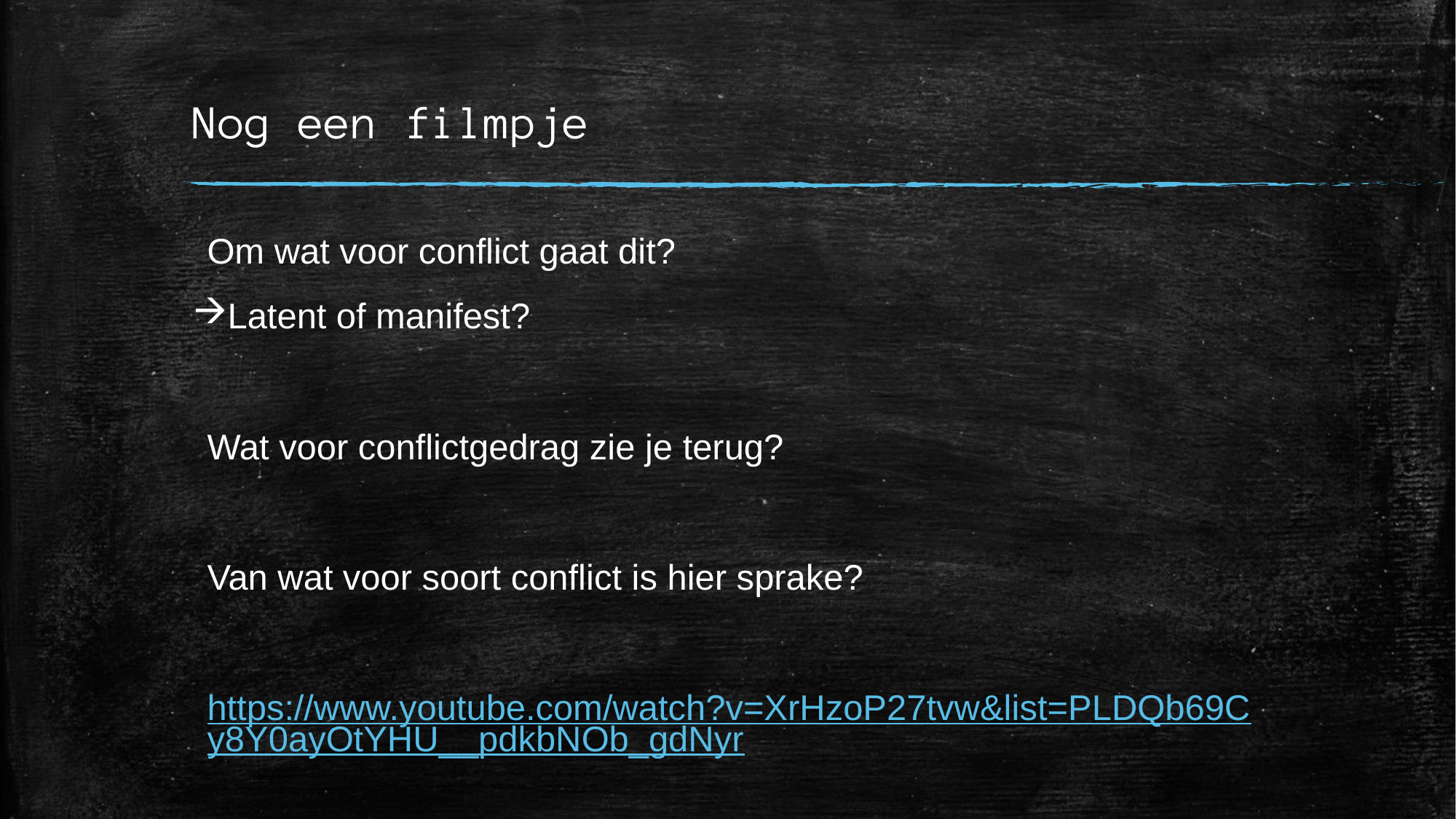

# Nog een filmpje
Om wat voor conflict gaat dit?
Latent of manifest?

Wat voor conflictgedrag zie je terug?

Van wat voor soort conflict is hier sprake?

https://www.youtube.com/watch?v=XrHzoP27tvw&list=PLDQb69Cy8Y0ayOtYHU__pdkbNOb_gdNyr